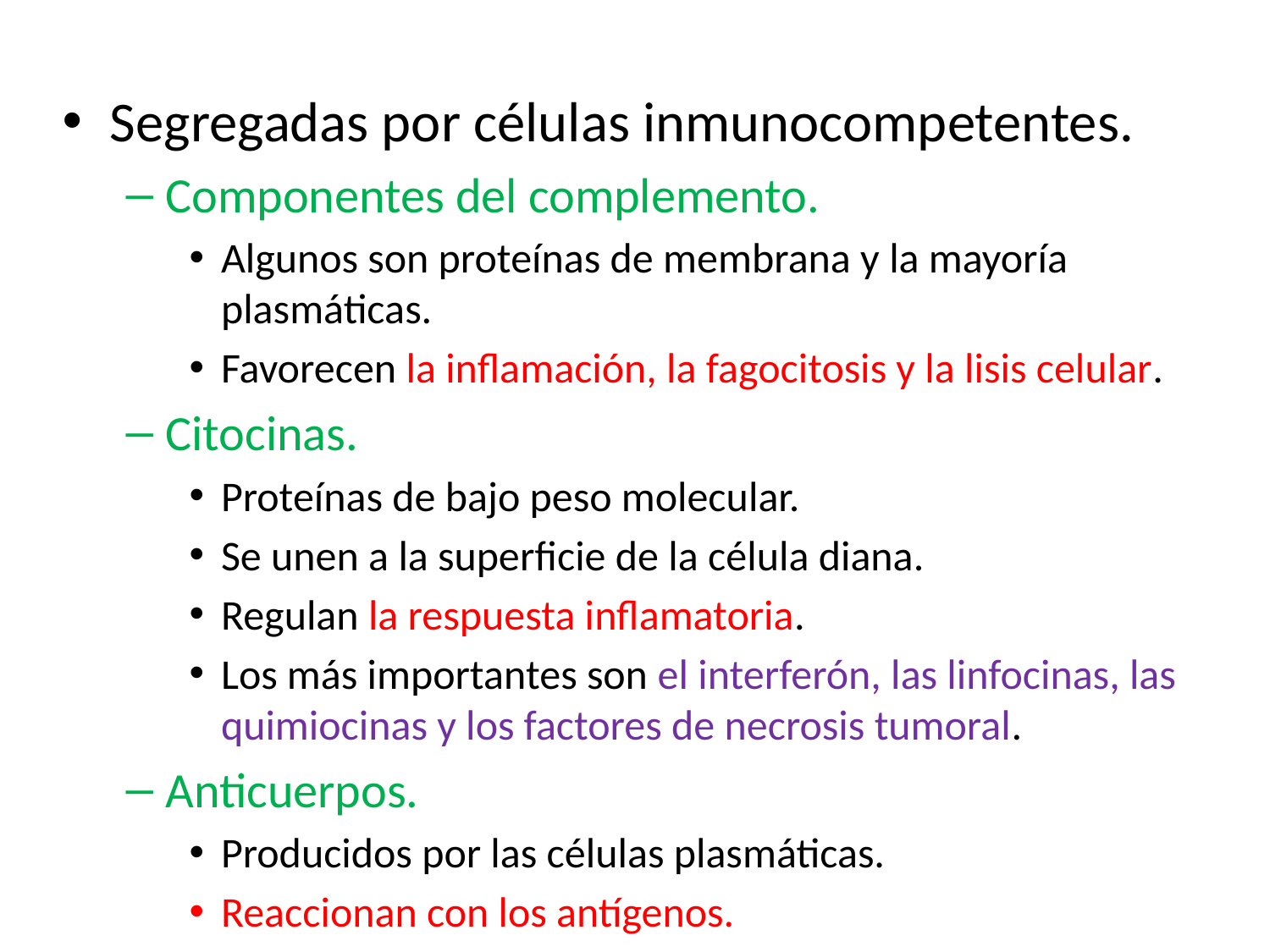

#
Segregadas por células inmunocompetentes.
Componentes del complemento.
Algunos son proteínas de membrana y la mayoría plasmáticas.
Favorecen la inflamación, la fagocitosis y la lisis celular.
Citocinas.
Proteínas de bajo peso molecular.
Se unen a la superficie de la célula diana.
Regulan la respuesta inflamatoria.
Los más importantes son el interferón, las linfocinas, las quimiocinas y los factores de necrosis tumoral.
Anticuerpos.
Producidos por las células plasmáticas.
Reaccionan con los antígenos.